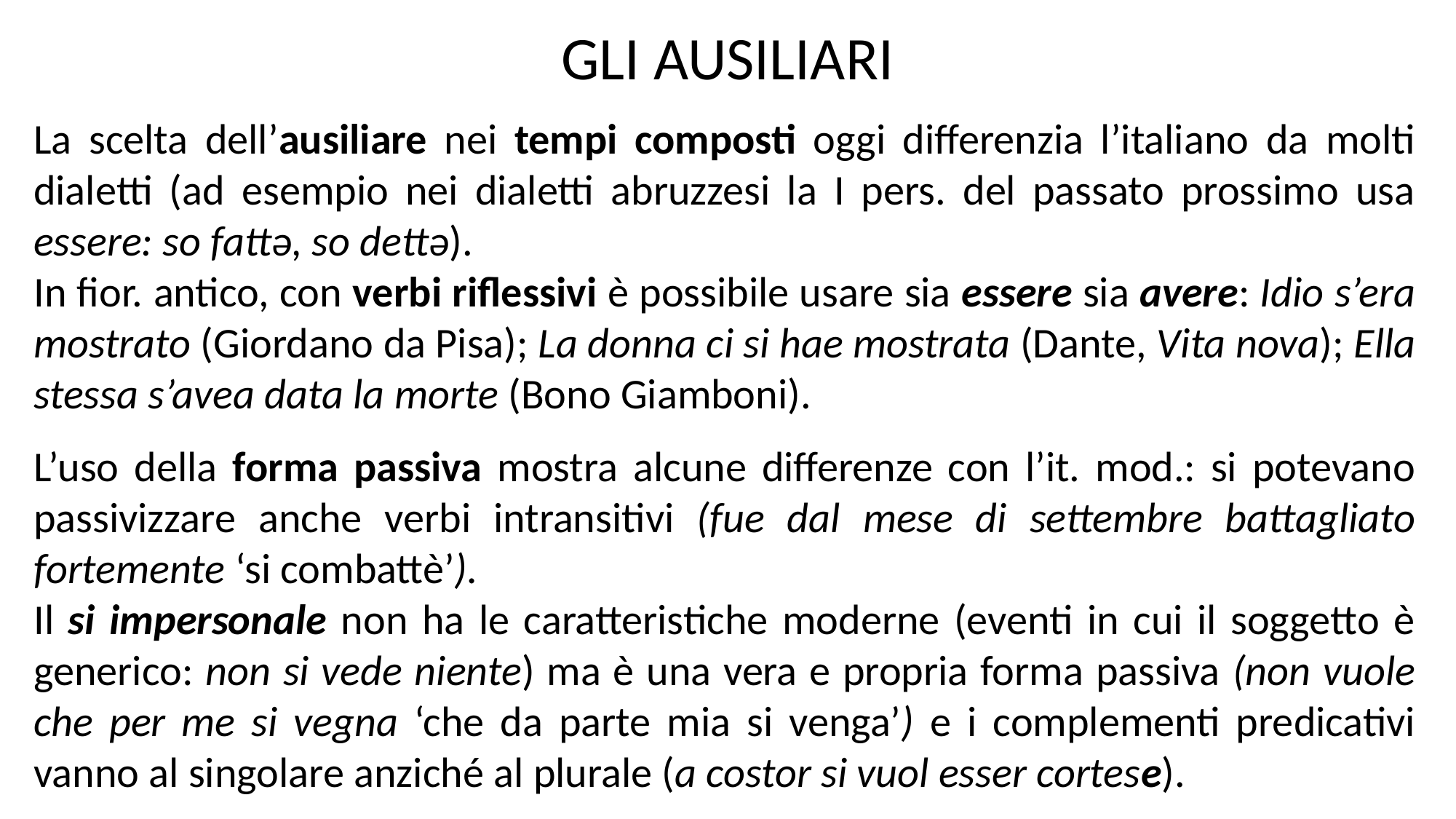

GLI AUSILIARI
La scelta dell’ausiliare nei tempi composti oggi differenzia l’italiano da molti dialetti (ad esempio nei dialetti abruzzesi la I pers. del passato prossimo usa essere: so fattə, so dettə).
In fior. antico, con verbi riflessivi è possibile usare sia essere sia avere: Idio s’era mostrato (Giordano da Pisa); La donna ci si hae mostrata (Dante, Vita nova); Ella stessa s’avea data la morte (Bono Giamboni).
L’uso della forma passiva mostra alcune differenze con l’it. mod.: si potevano passivizzare anche verbi intransitivi (fue dal mese di settembre battagliato fortemente ‘si combattè’).
Il si impersonale non ha le caratteristiche moderne (eventi in cui il soggetto è generico: non si vede niente) ma è una vera e propria forma passiva (non vuole che per me si vegna ‘che da parte mia si venga’) e i complementi predicativi vanno al singolare anziché al plurale (a costor si vuol esser cortese).